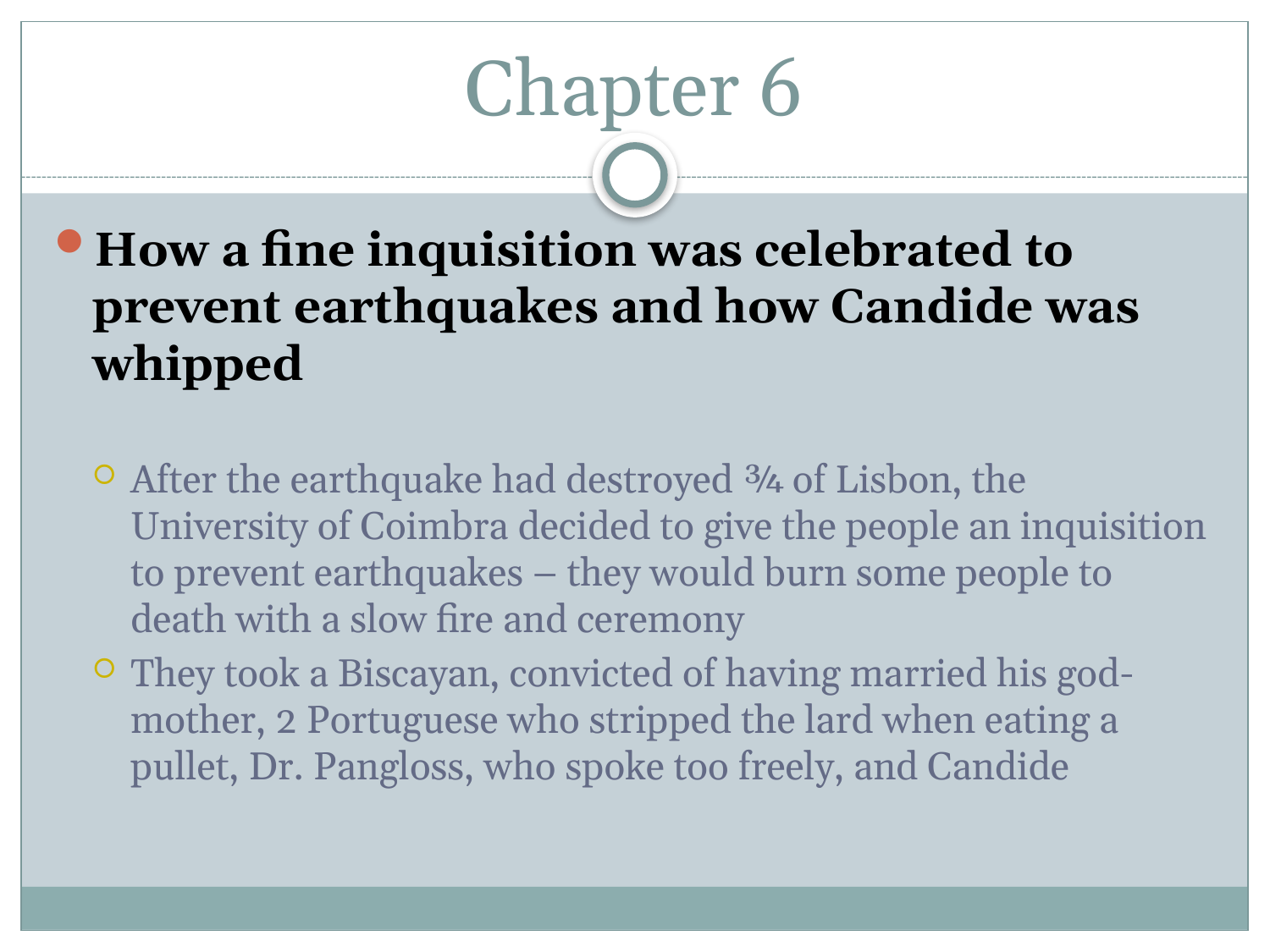

# Chapter 6
How a fine inquisition was celebrated to prevent earthquakes and how Candide was whipped
After the earthquake had destroyed ¾ of Lisbon, the University of Coimbra decided to give the people an inquisition to prevent earthquakes – they would burn some people to death with a slow fire and ceremony
They took a Biscayan, convicted of having married his god-mother, 2 Portuguese who stripped the lard when eating a pullet, Dr. Pangloss, who spoke too freely, and Candide